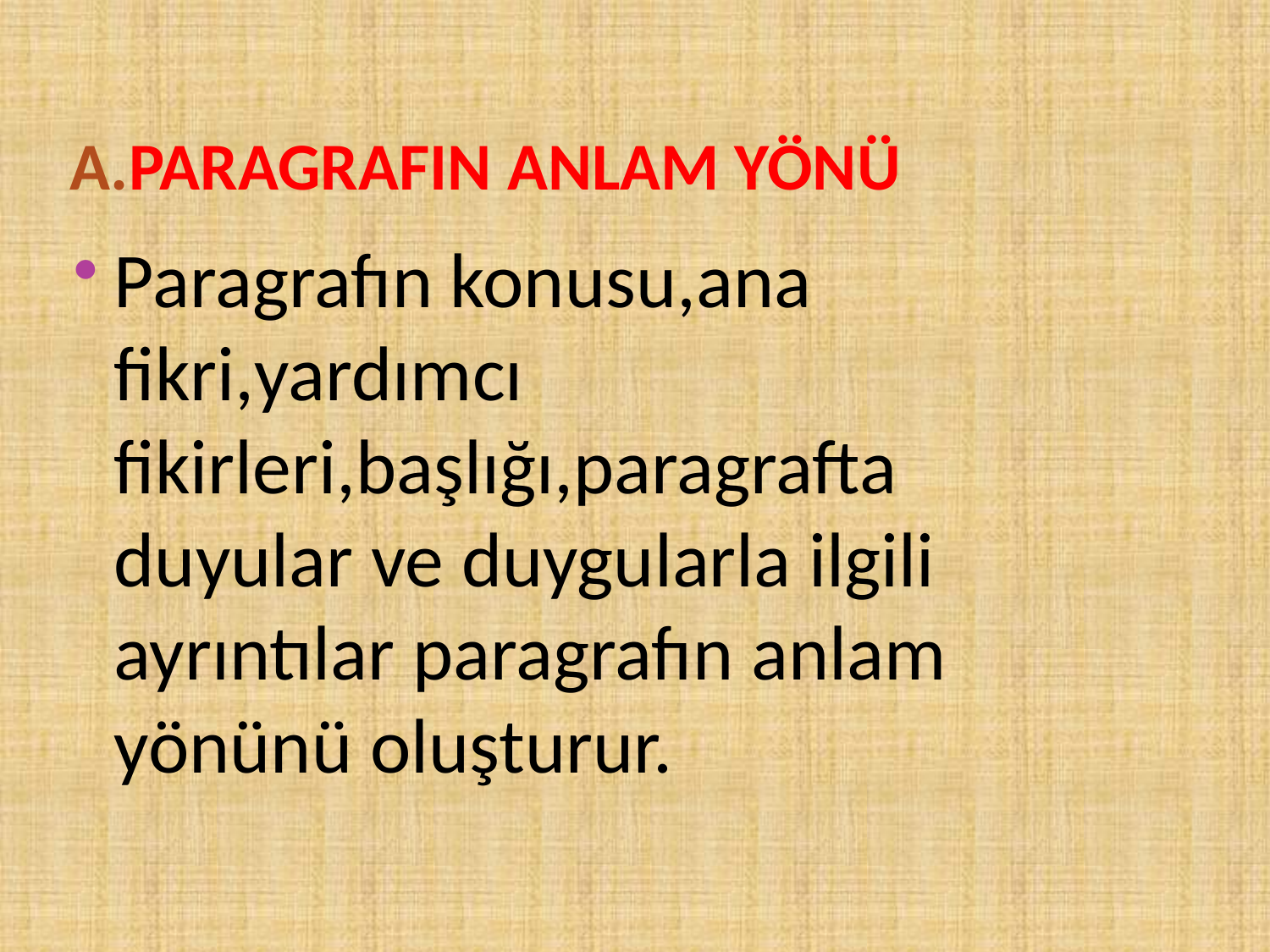

# A.PARAGRAFIN ANLAM YÖNÜ
Paragrafın konusu,ana fikri,yardımcı fikirleri,başlığı,paragrafta duyular ve duygularla ilgili ayrıntılar paragrafın anlam yönünü oluşturur.